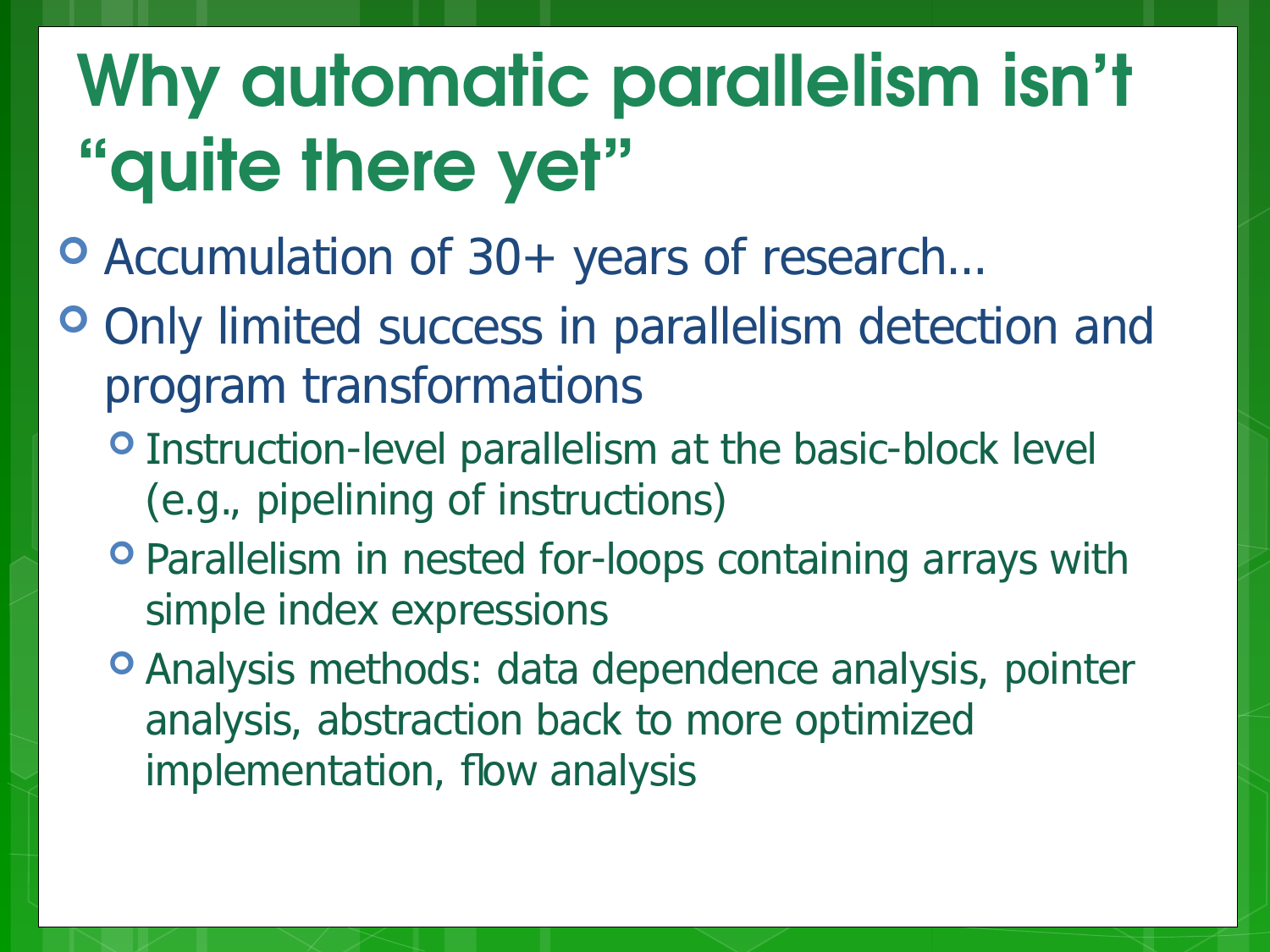

# Why automatic parallelism isn’t “quite there yet”
Accumulation of 30+ years of research…
Only limited success in parallelism detection and program transformations
Instruction-level parallelism at the basic-block level (e.g., pipelining of instructions)
Parallelism in nested for-loops containing arrays with simple index expressions
Analysis methods: data dependence analysis, pointer analysis, abstraction back to more optimized implementation, flow analysis